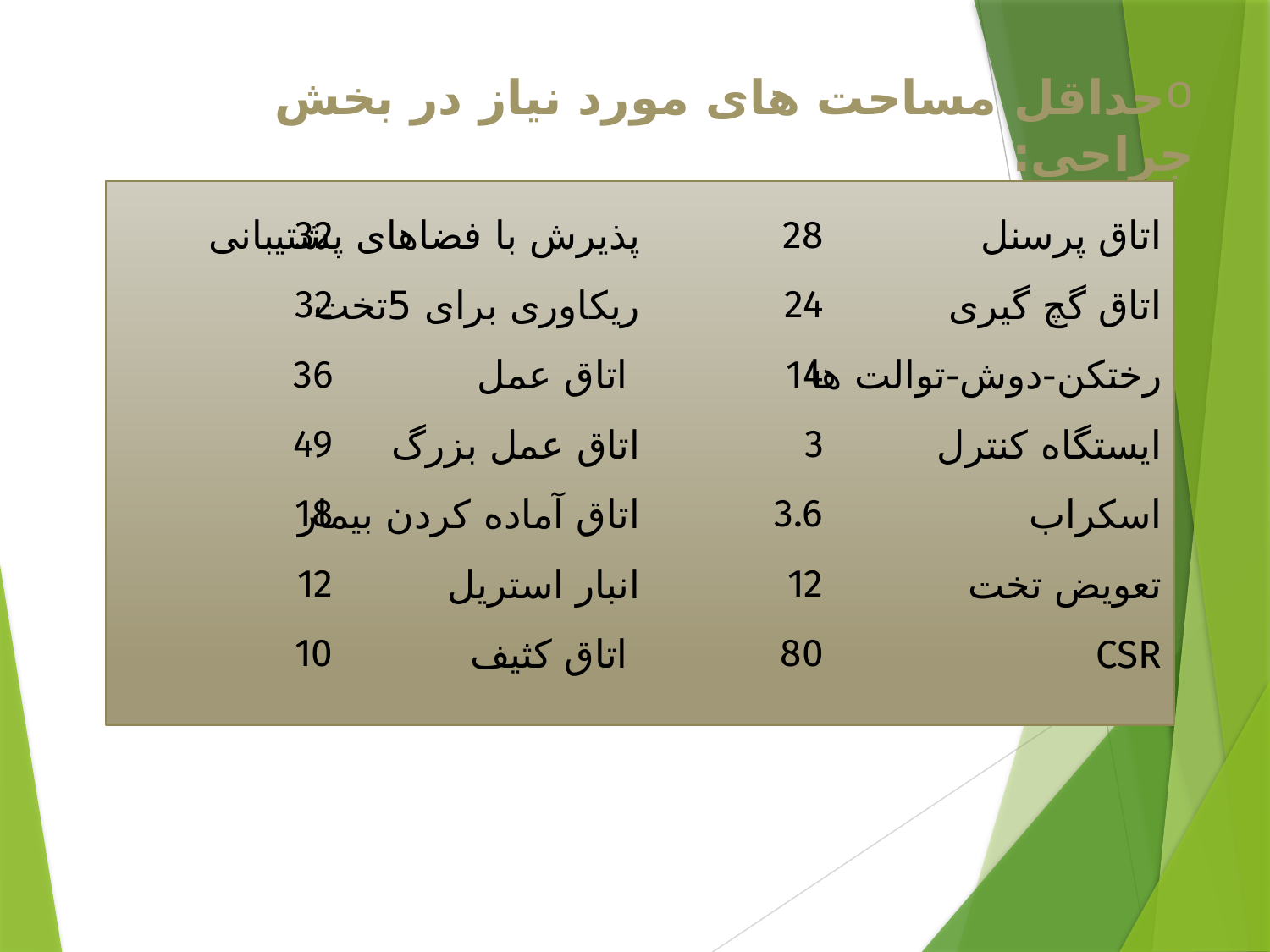

حداقل مساحت های مورد نیاز در بخش جراحی:
32
32
36
49
18
12
10
28
24
14
3
3.6
12
80
پذیرش با فضاهای پشتیبانی
ریکاوری برای 5تخت
اتاق عمل
اتاق عمل بزرگ
اتاق آماده کردن بیمار
انبار استریل
اتاق کثیف
اتاق پرسنل
اتاق گچ گیری
رختکن-دوش-توالت ها
ایستگاه کنترل
اسکراب
تعویض تخت
CSR